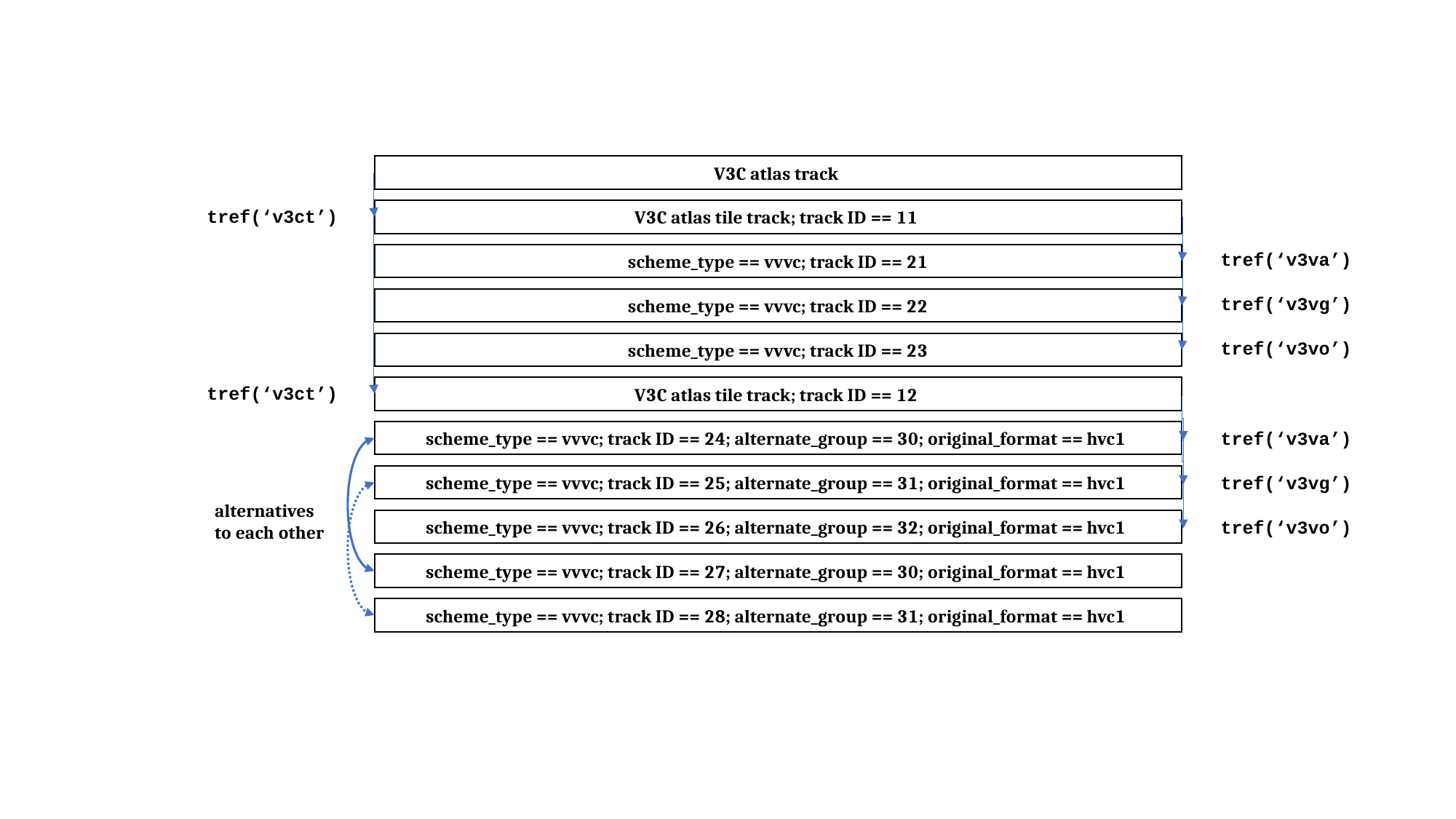

V3C atlas track
tref(‘v3ct’)
V3C atlas tile track; track ID == 11
tref(‘v3va’)
scheme_type == vvvc; track ID == 21
tref(‘v3vg’)
scheme_type == vvvc; track ID == 22
tref(‘v3vo’)
scheme_type == vvvc; track ID == 23
tref(‘v3ct’)
V3C atlas tile track; track ID == 12
scheme_type == vvvc; track ID == 24; alternate_group == 30; original_format == hvc1
tref(‘v3va’)
scheme_type == vvvc; track ID == 25; alternate_group == 31; original_format == hvc1
tref(‘v3vg’)
alternatives
to each other
scheme_type == vvvc; track ID == 26; alternate_group == 32; original_format == hvc1
tref(‘v3vo’)
scheme_type == vvvc; track ID == 27; alternate_group == 30; original_format == hvc1
scheme_type == vvvc; track ID == 28; alternate_group == 31; original_format == hvc1